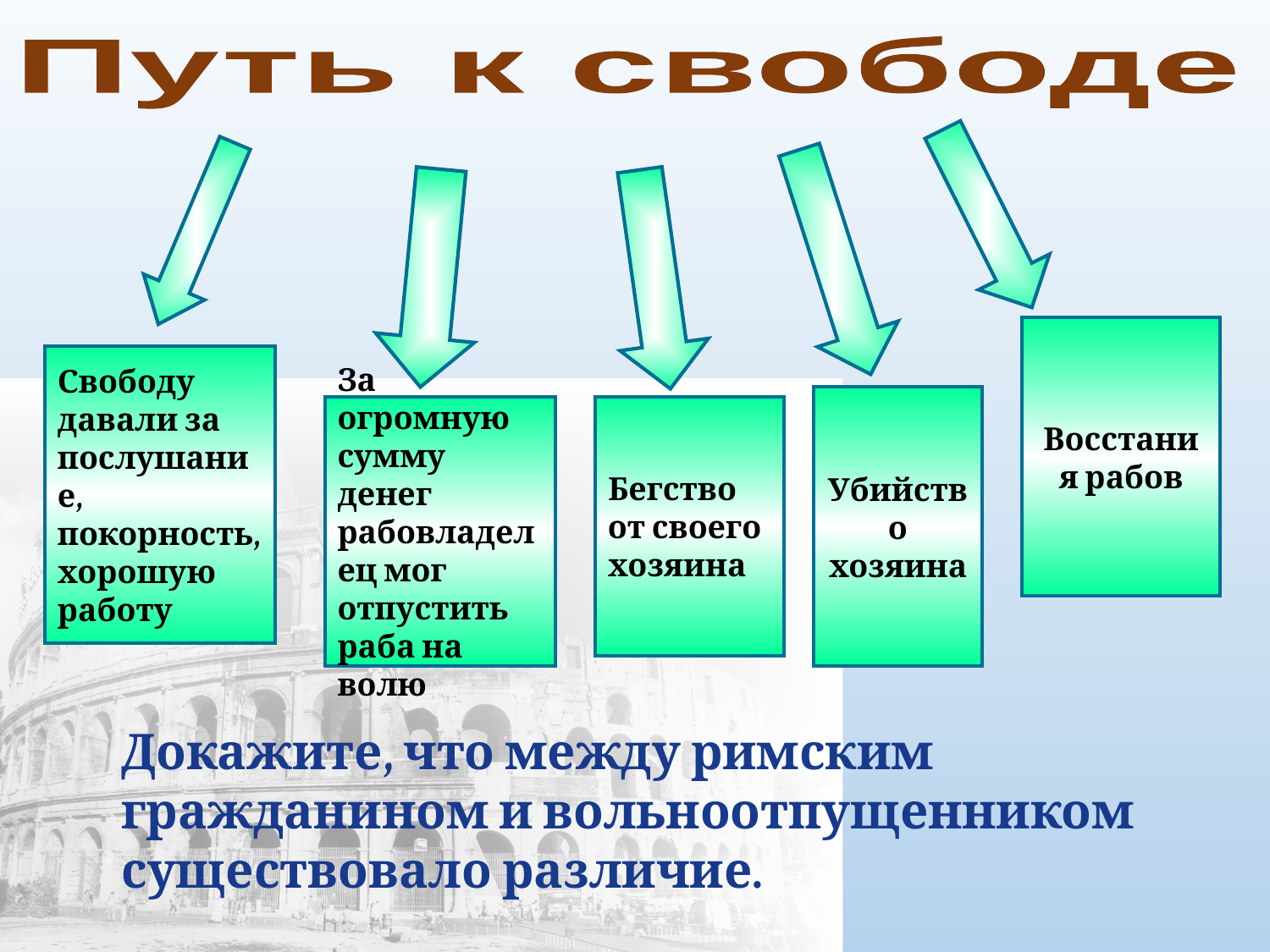

Путь к свободе

Восстания рабов
Свободу давали за послушание, покорность, хорошую работу
Убийство хозяина
За огромную сумму денег рабовладелец мог отпустить раба на волю
Бегство от своего хозяина
Докажите, что между римским гражданином и вольноотпущенником существовало различие.